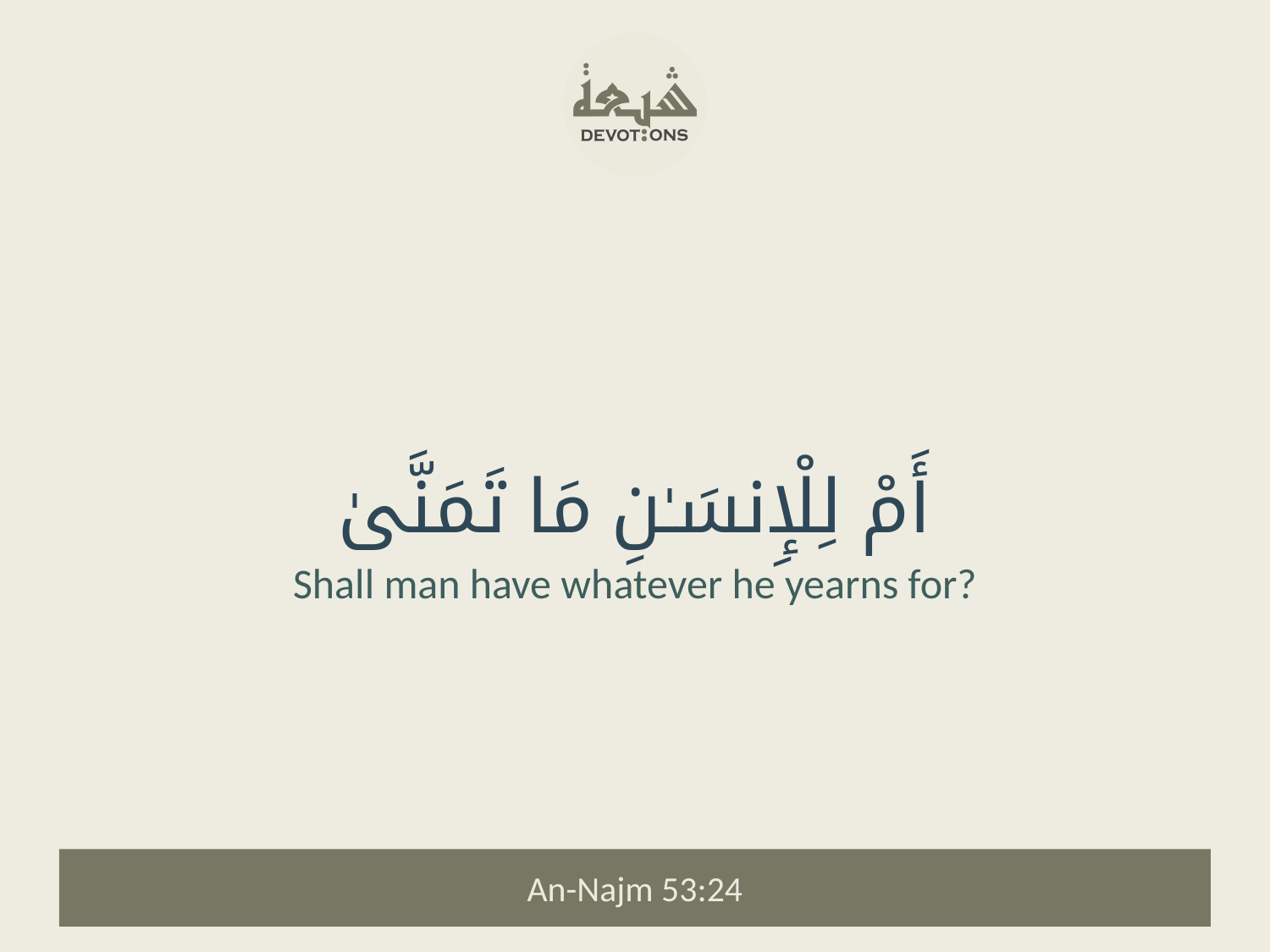

أَمْ لِلْإِنسَـٰنِ مَا تَمَنَّىٰ
Shall man have whatever he yearns for?
An-Najm 53:24